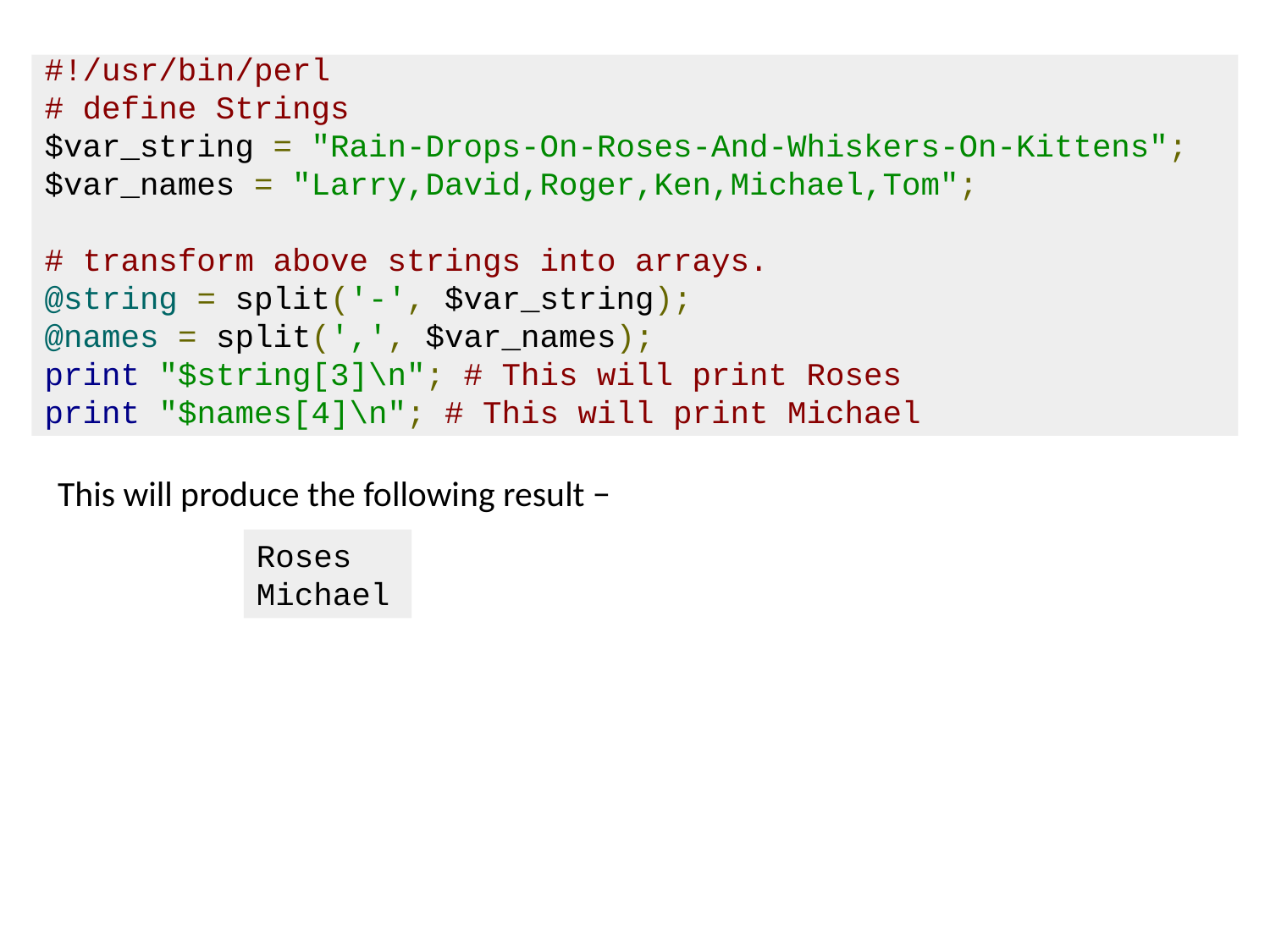

#!/usr/bin/perl
# define Strings
$var_string = "Rain-Drops-On-Roses-And-Whiskers-On-Kittens";
$var_names = "Larry,David,Roger,Ken,Michael,Tom";

# transform above strings into arrays.
@string = split('-', $var_string);
@names = split(',', $var_names);
print "$string[3]\n"; # This will print Roses
print "$names[4]\n"; # This will print Michael
This will produce the following result −
Roses
Michael